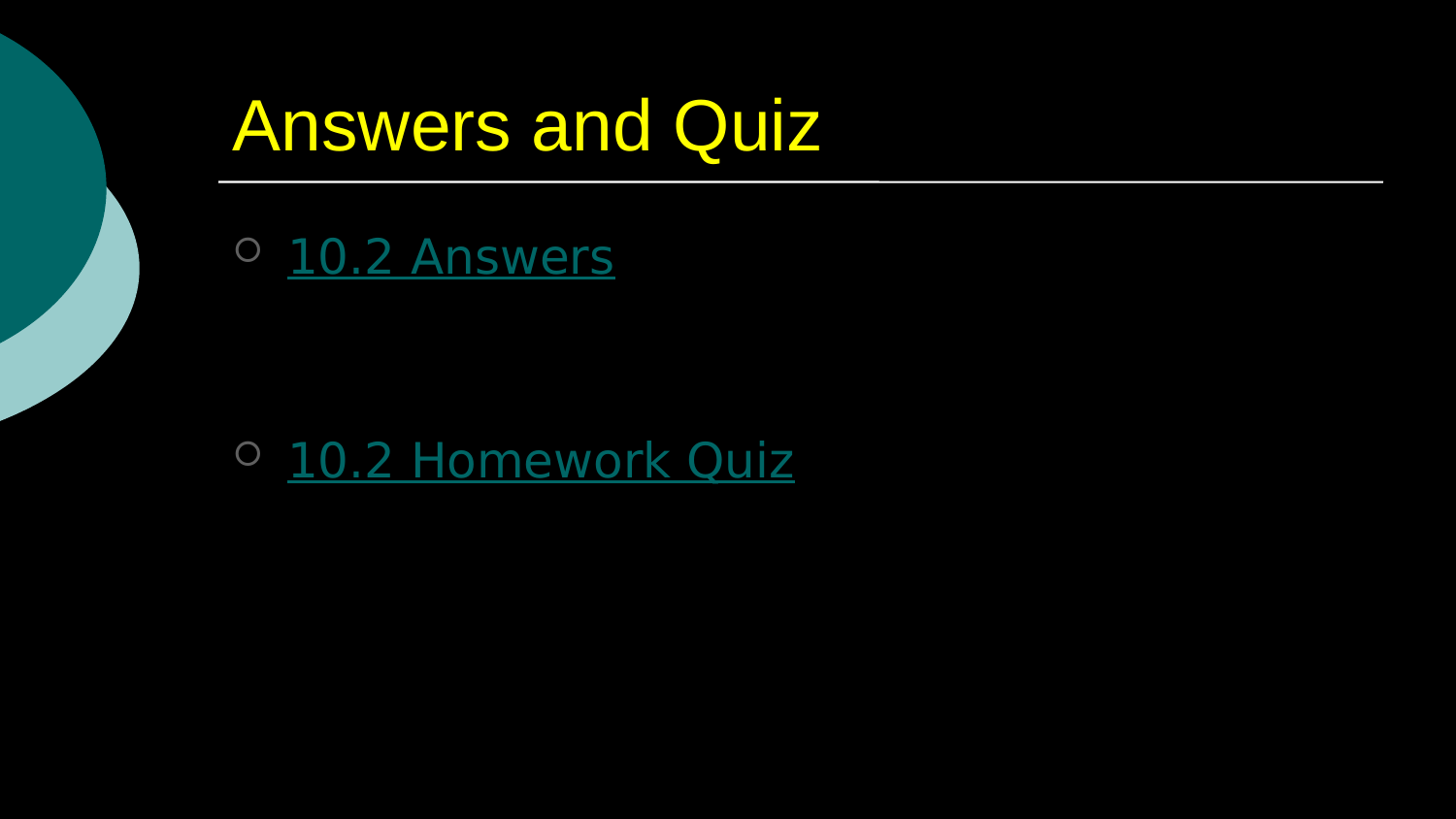

# Answers and Quiz
10.2 Answers

10.2 Homework Quiz